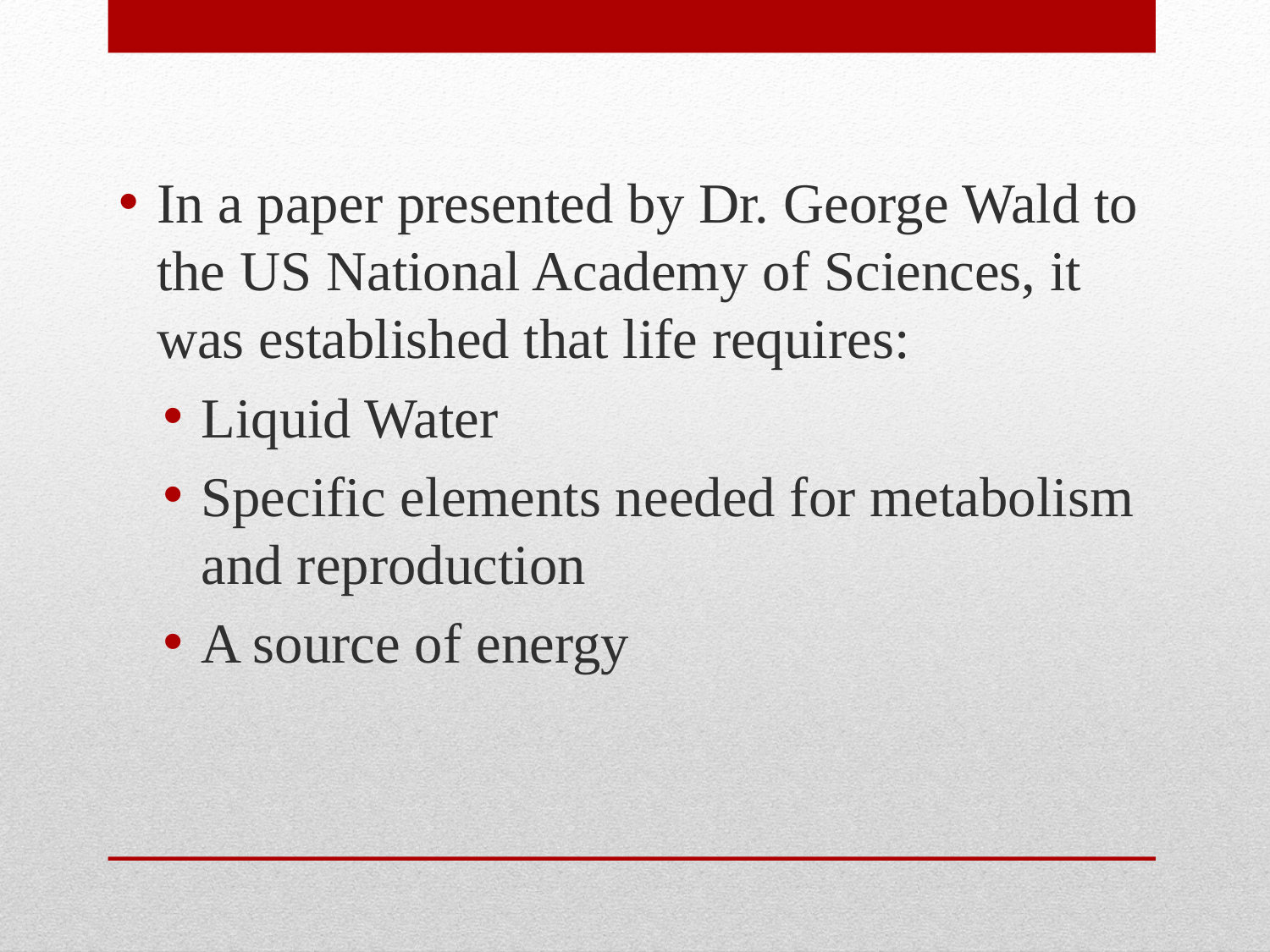

In a paper presented by Dr. George Wald to the US National Academy of Sciences, it was established that life requires:
Liquid Water
Specific elements needed for metabolism and reproduction
A source of energy